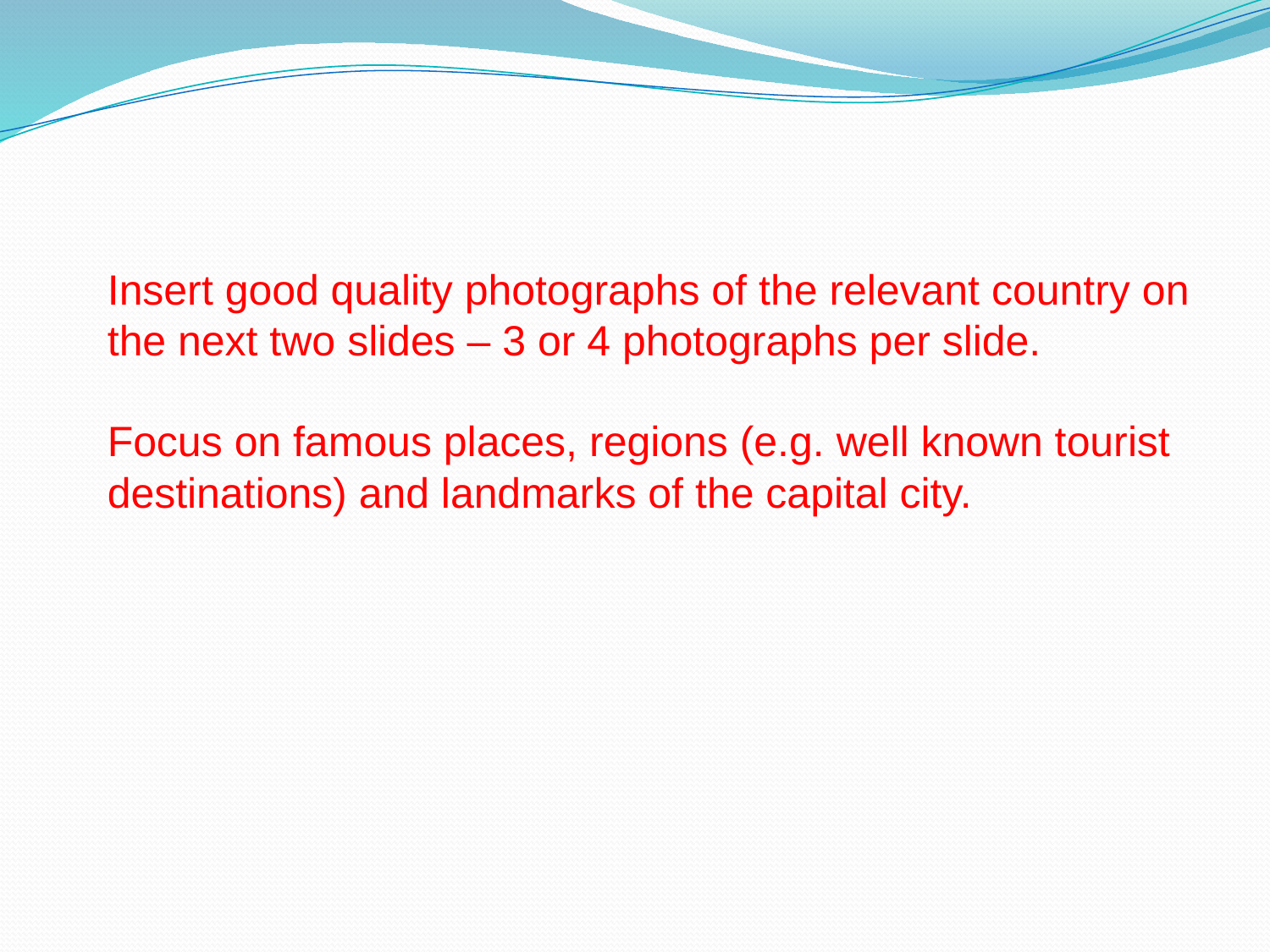

Insert good quality photographs of the relevant country on the next two slides – 3 or 4 photographs per slide.

Focus on famous places, regions (e.g. well known tourist destinations) and landmarks of the capital city.